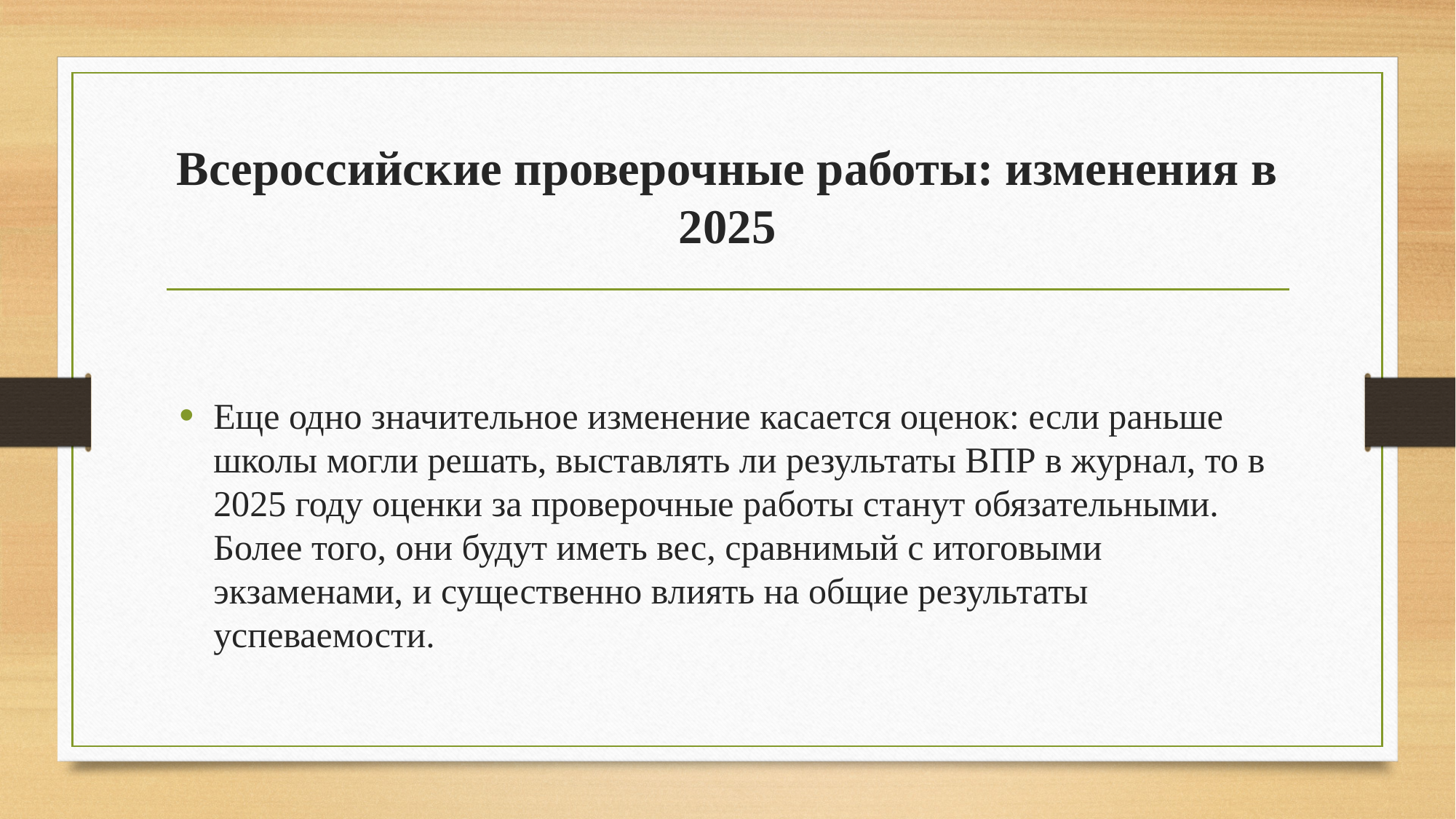

# Всероссийские проверочные работы: изменения в 2025

Еще одно значительное изменение касается оценок: если раньше школы могли решать, выставлять ли результаты ВПР в журнал, то в 2025 году оценки за проверочные работы станут обязательными. Более того, они будут иметь вес, сравнимый с итоговыми экзаменами, и существенно влиять на общие результаты успеваемости.